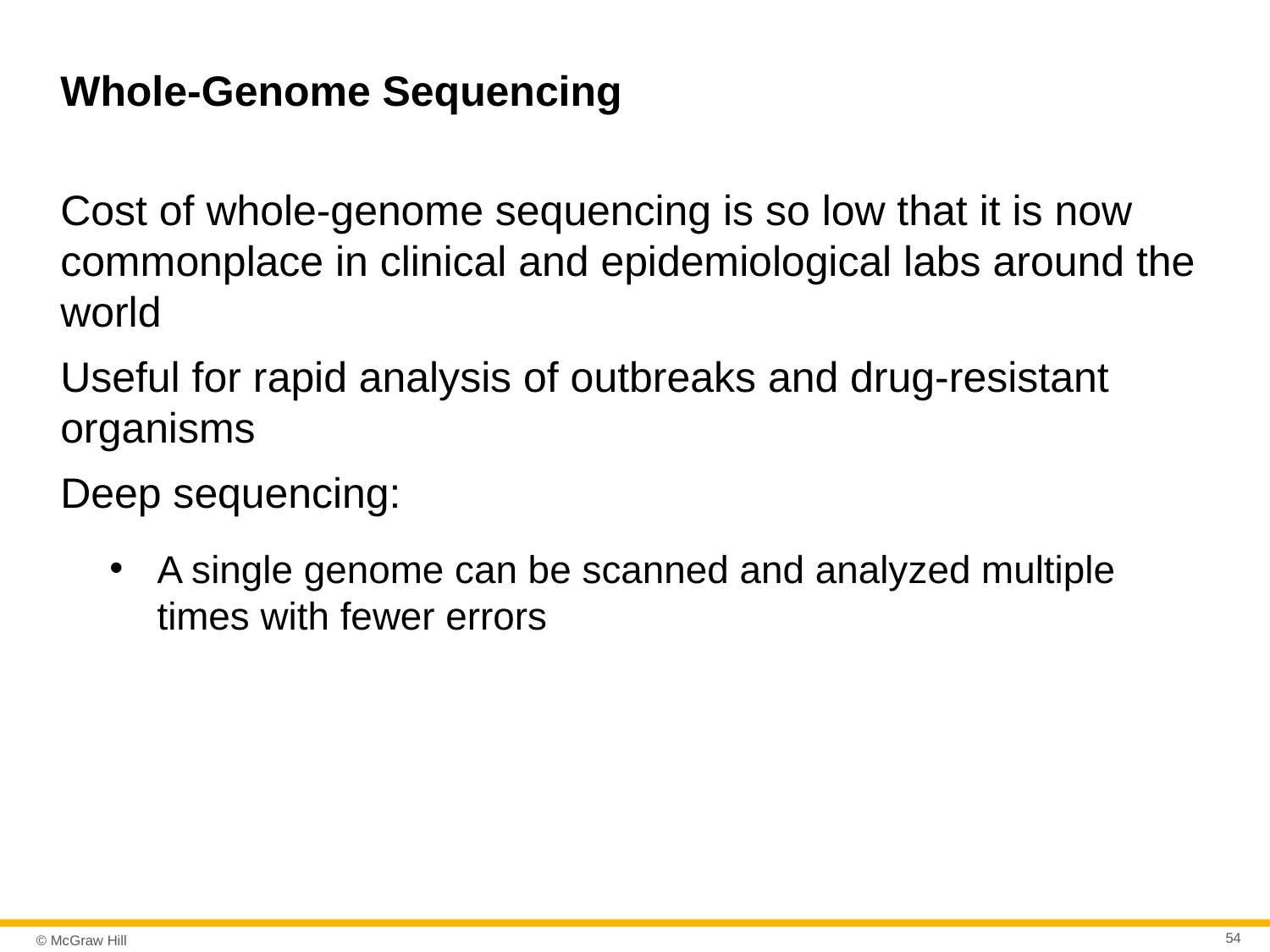

# Whole-Genome Sequencing
Cost of whole-genome sequencing is so low that it is now commonplace in clinical and epidemiological labs around the world
Useful for rapid analysis of outbreaks and drug-resistant organisms
Deep sequencing:
A single genome can be scanned and analyzed multiple times with fewer errors